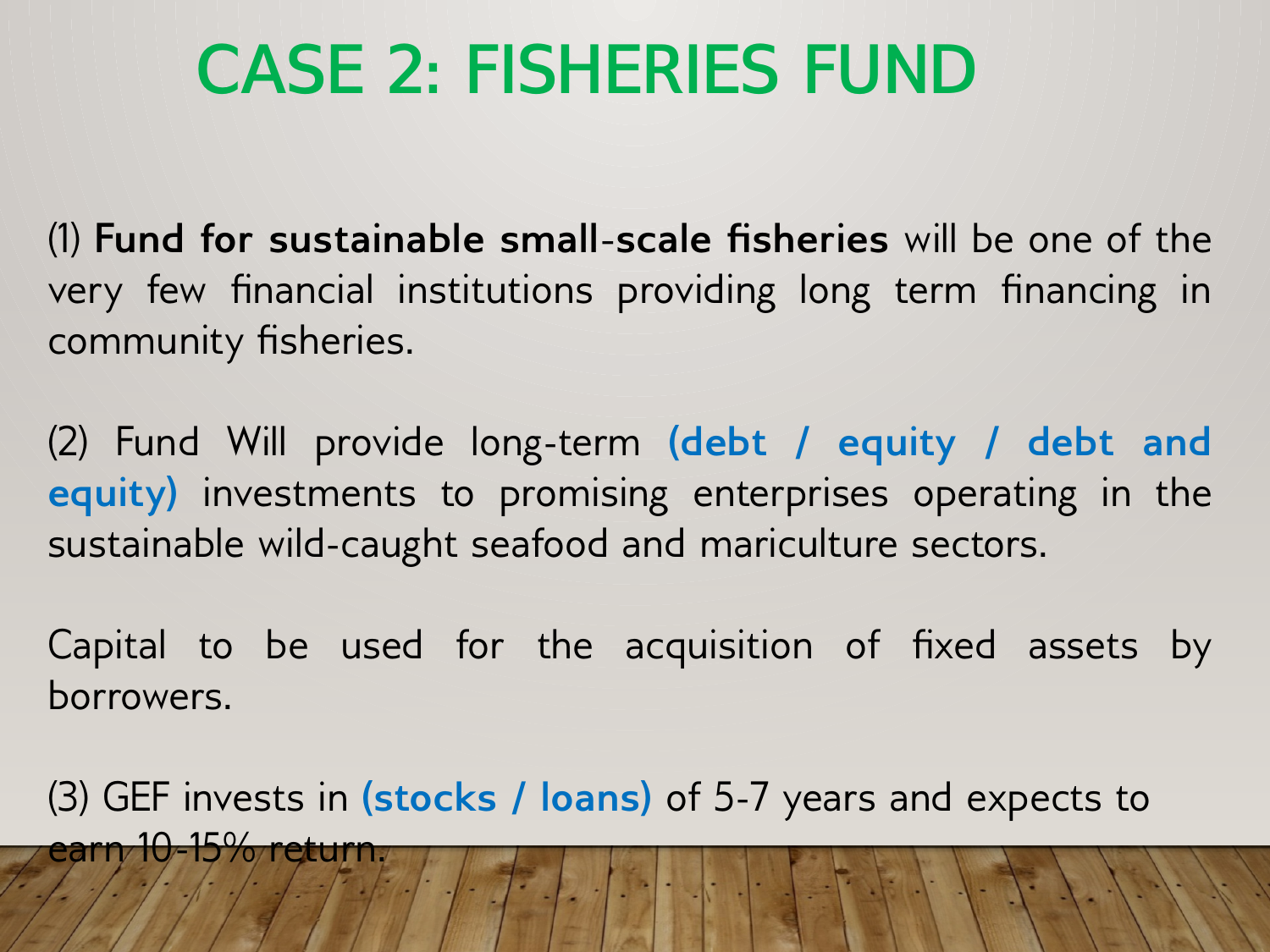

Case 2: Fisheries Fund

(1) Fund for sustainable small-scale fisheries will be one of the very few financial institutions providing long term financing in community fisheries.

(2) Fund Will provide long-term (debt / equity / debt and equity) investments to promising enterprises operating in the sustainable wild-caught seafood and mariculture sectors.

Capital to be used for the acquisition of fixed assets by borrowers.

(3) GEF invests in (stocks / loans) of 5-7 years and expects to earn 10-15% return.